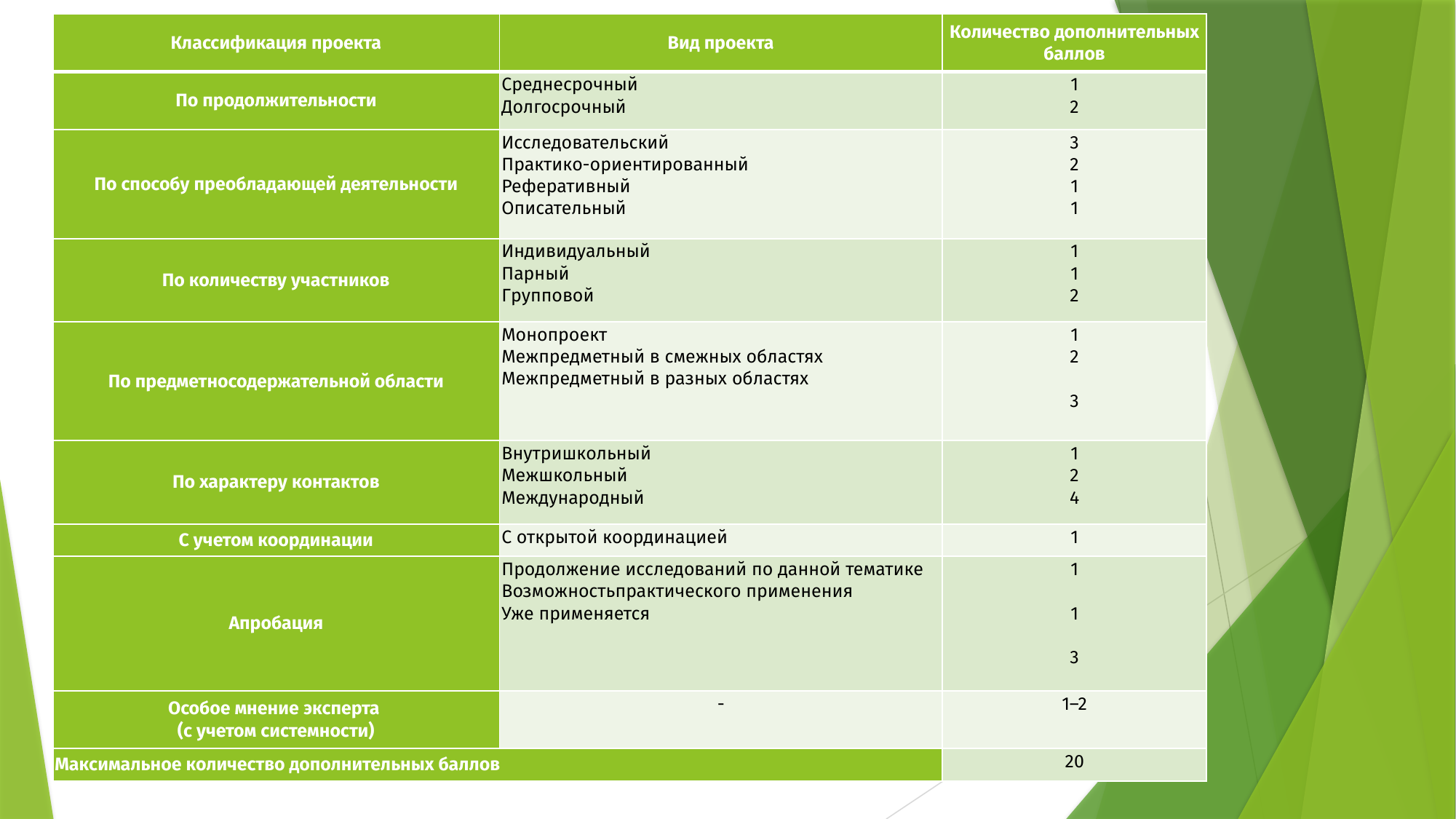

| Классификация проекта | Вид проекта | Количество дополнительных баллов |
| --- | --- | --- |
| По продолжительности | Среднесрочный Долгосрочный | 1 2 |
| По способу преобладающей деятельности | Исследовательский Практико-ориентированный Реферативный Описательный | 3 2 1 1 |
| По количеству участников | Индивидуальный Парный Групповой | 1 1 2 |
| По предметносодержательной области | Монопроект Межпредметный в смежных областях Межпредметный в разных областях | 1 2   3 |
| По характеру контактов | Внутришкольный Межшкольный Международный | 1 2 4 |
| С учетом координации | С открытой координацией | 1 |
| Апробация | Продолжение исследований по данной тематике Возможностьпрактического применения Уже применяется | 1   1   3 |
| Особое мнение эксперта (с учетом системности) | - | 1–2 |
| Максимальное количество дополнительных баллов |  | 20 |